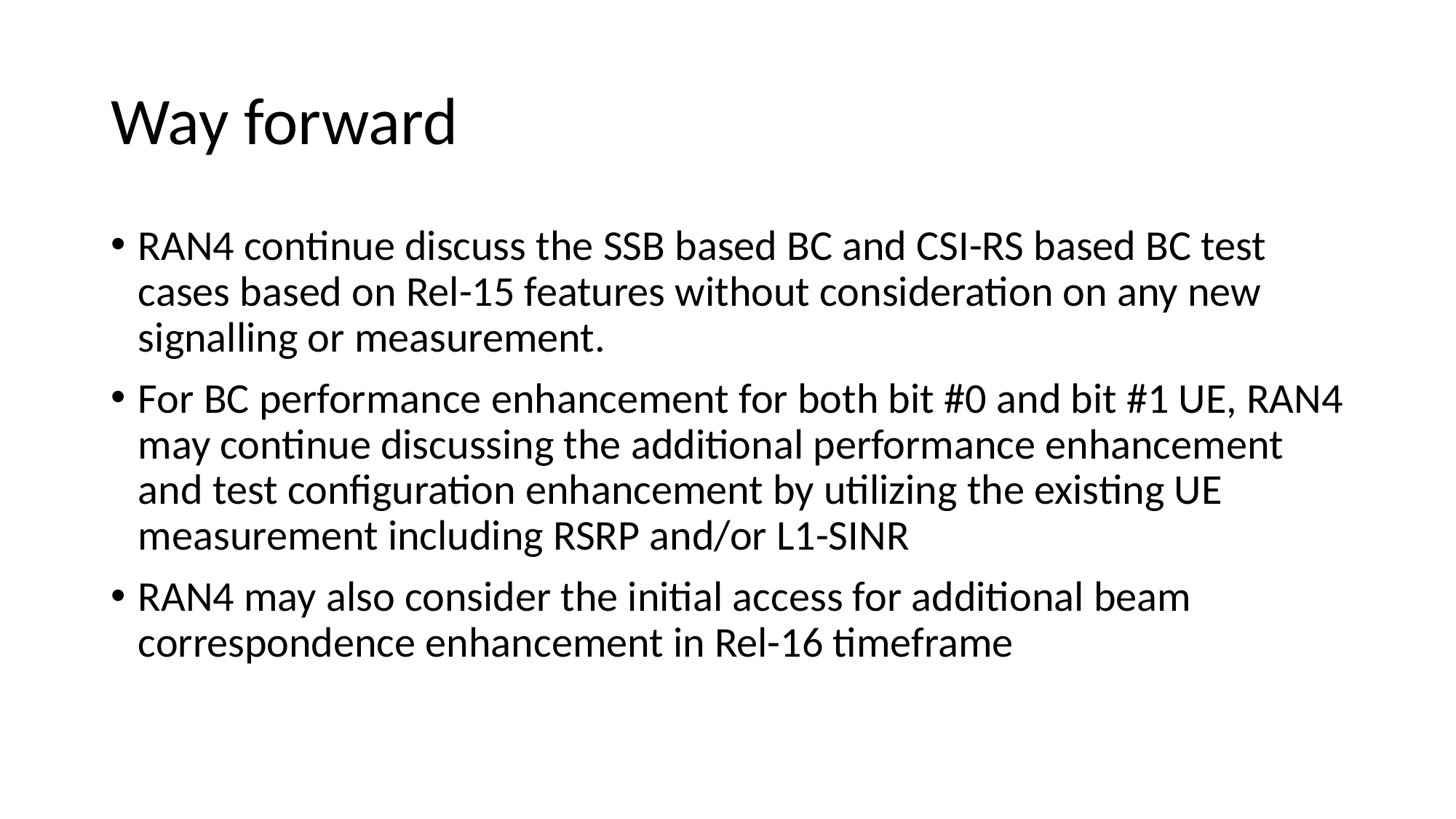

# Way forward
RAN4 continue discuss the SSB based BC and CSI-RS based BC test cases based on Rel-15 features without consideration on any new signalling or measurement.
For BC performance enhancement for both bit #0 and bit #1 UE, RAN4 may continue discussing the additional performance enhancement and test configuration enhancement by utilizing the existing UE measurement including RSRP and/or L1-SINR
RAN4 may also consider the initial access for additional beam correspondence enhancement in Rel-16 timeframe